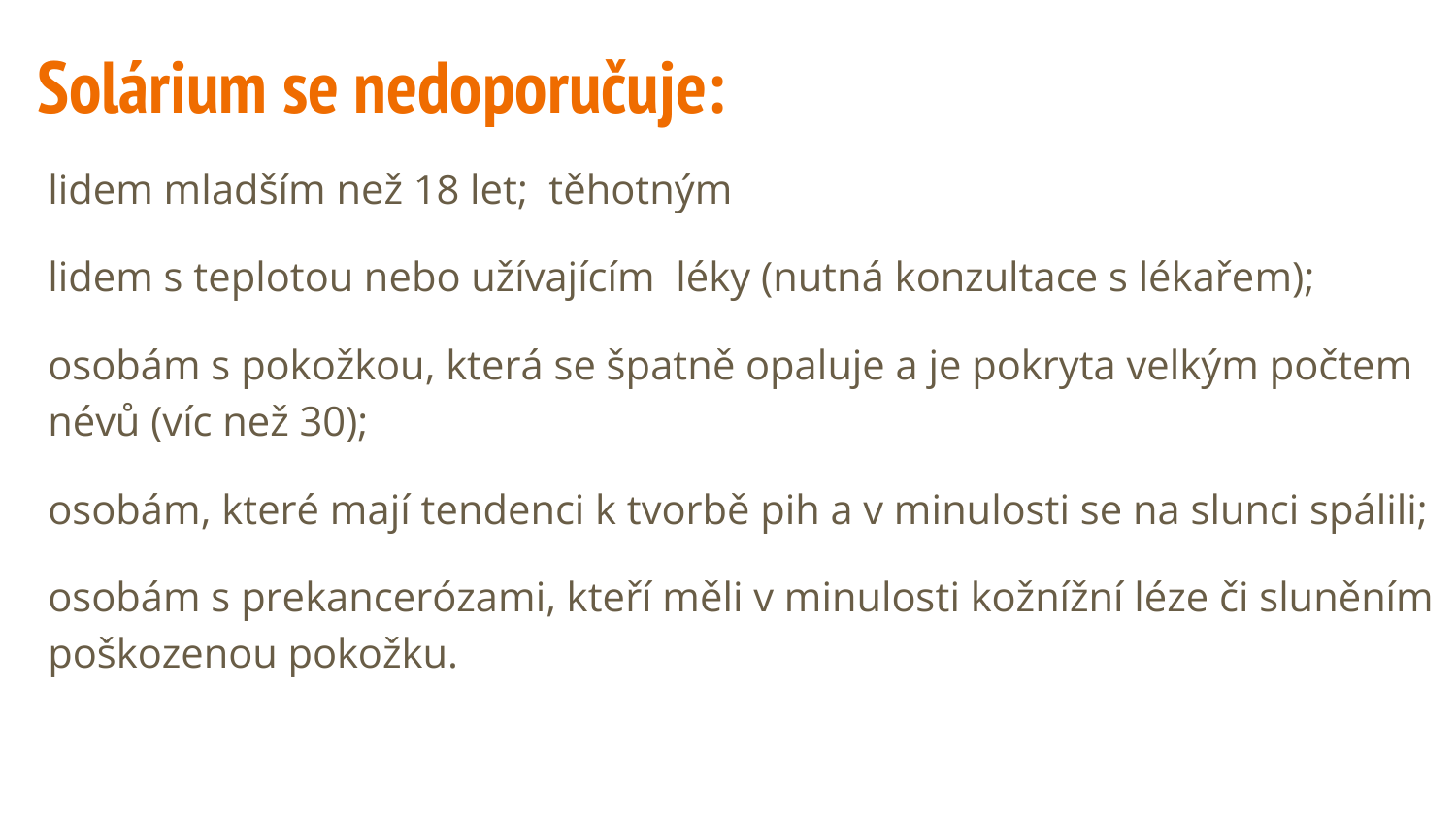

# Solárium se nedoporučuje:
lidem mladším než 18 let;  těhotným
lidem s teplotou nebo užívajícím  léky (nutná konzultace s lékařem);
osobám s pokožkou, která se špatně opaluje a je pokryta velkým počtem névů (víc než 30);
osobám, které mají tendenci k tvorbě pih a v minulosti se na slunci spálili;
osobám s prekancerózami, kteří měli v minulosti kožnížní léze či sluněním poškozenou pokožku.